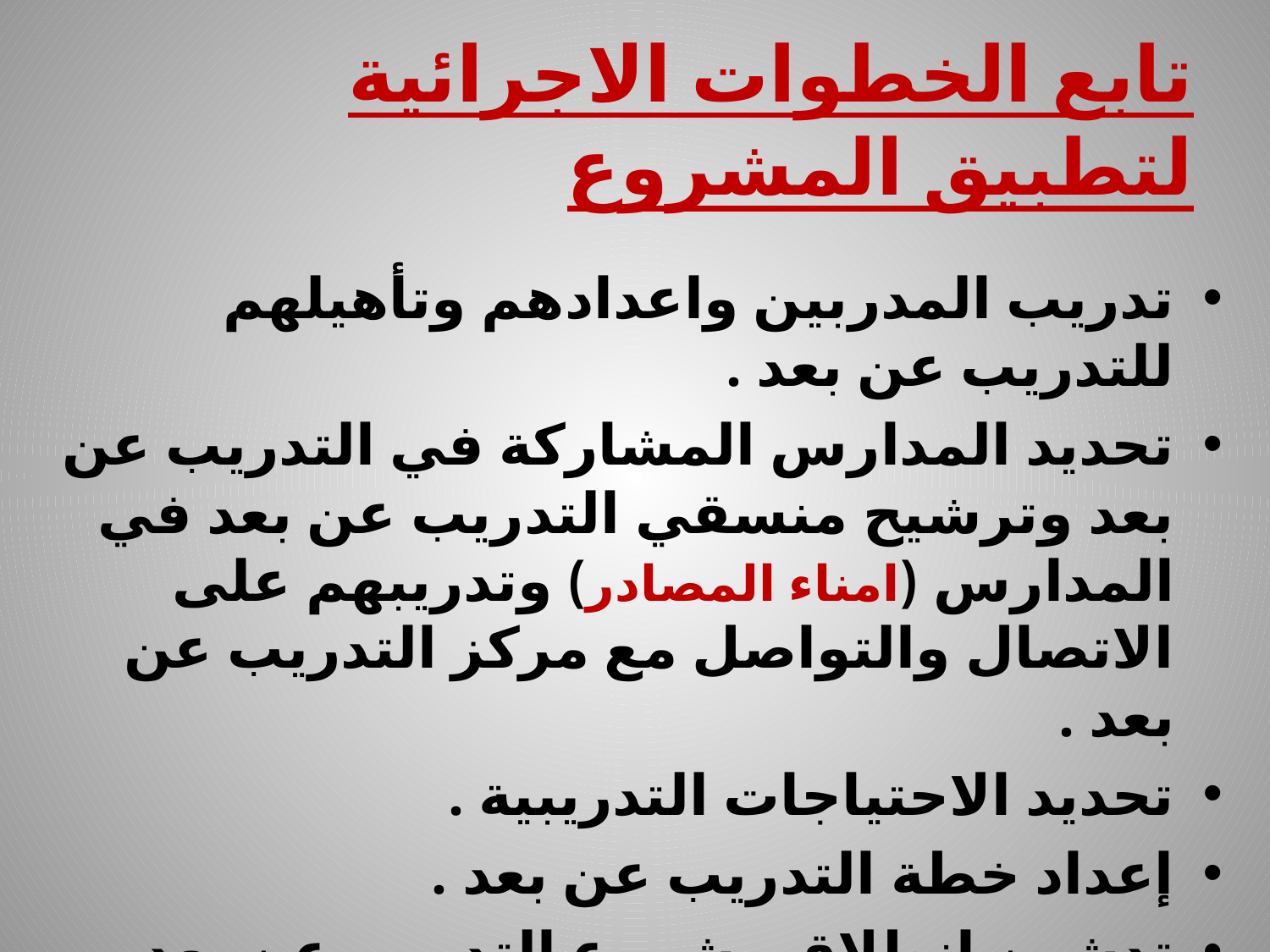

# تابع الخطوات الاجرائية لتطبيق المشروع
تدريب المدربين واعدادهم وتأهيلهم للتدريب عن بعد .
تحديد المدارس المشاركة في التدريب عن بعد وترشيح منسقي التدريب عن بعد في المدارس (امناء المصادر) وتدريبهم على الاتصال والتواصل مع مركز التدريب عن بعد .
تحديد الاحتياجات التدريبية .
إعداد خطة التدريب عن بعد .
تدشين انطلاق مشروع التدريب عن بعد .